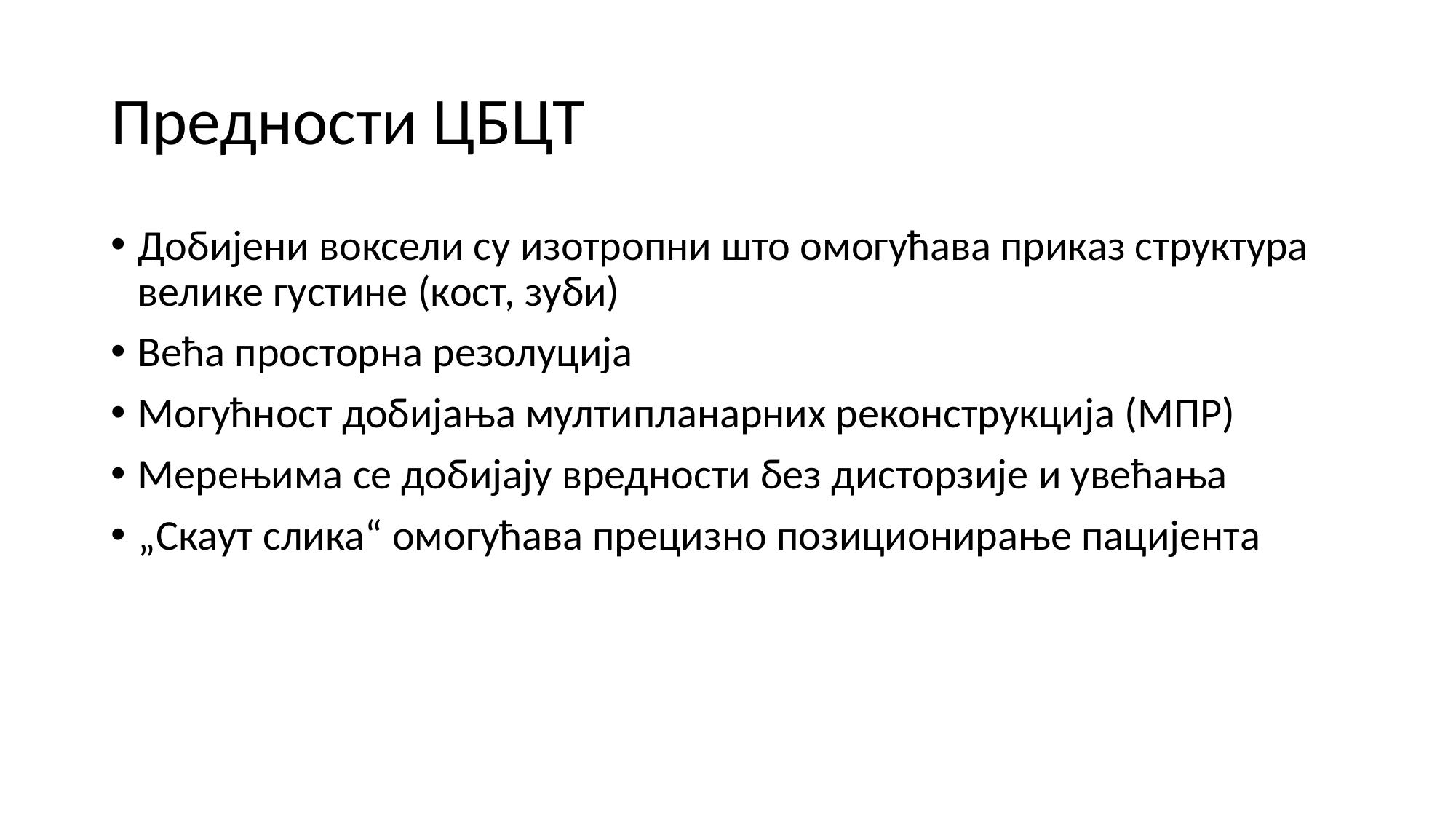

# Предности ЦБЦТ
Добијени воксели су изотропни што омогућава приказ структура велике густине (кост, зуби)
Већа просторна резолуција
Могућност добијања мултипланарних реконструкција (МПР)
Мерењима се добијају вредности без дисторзије и увећања
„Скаут слика“ омогућава прецизно позиционирање пацијента